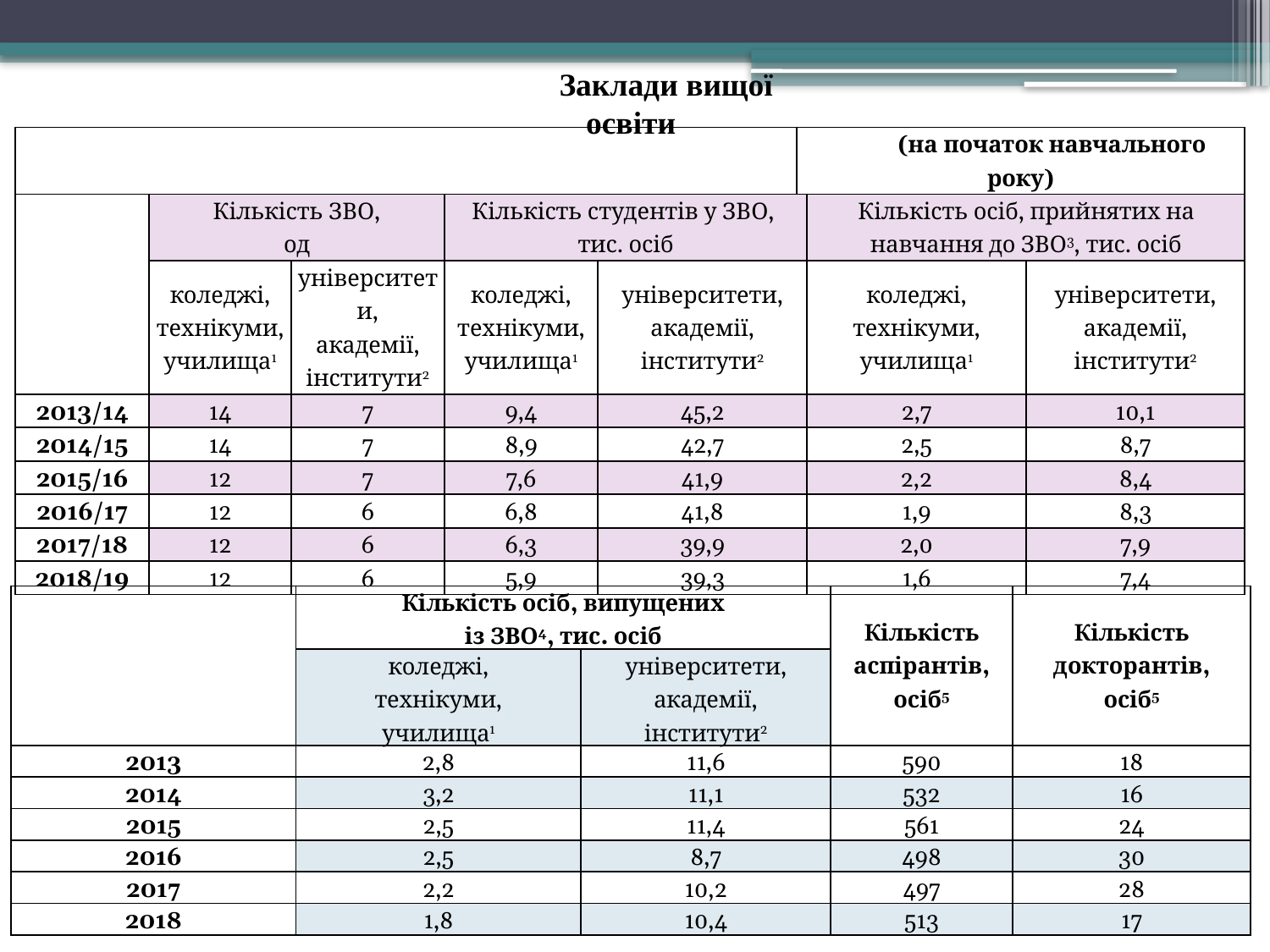

Заклади вищої освіти

|  |  |  |  |  | (на початок навчального року) |  |  |
| --- | --- | --- | --- | --- | --- | --- | --- |
|  | Кількість ЗВО, од |  | Кількість студентів у ЗВО,  тис. осіб |  |  | Кількість осіб, прийнятих на навчання до ЗВО3, тис. осіб |  |
|  | коледжі, технікуми, училища1 | університети, академії, інститути2 | коледжі, технікуми, училища1 | університети, академії, інститути2 |  | коледжі, технікуми, училища1 | університети, академії, інститути2 |
| 2013/14 | 14 | 7 | 9,4 | 45,2 |  | 2,7 | 10,1 |
| 2014/15 | 14 | 7 | 8,9 | 42,7 |  | 2,5 | 8,7 |
| 2015/16 | 12 | 7 | 7,6 | 41,9 |  | 2,2 | 8,4 |
| 2016/17 | 12 | 6 | 6,8 | 41,8 |  | 1,9 | 8,3 |
| 2017/18 | 12 | 6 | 6,3 | 39,9 |  | 2,0 | 7,9 |
| 2018/19 | 12 | 6 | 5,9 | 39,3 |  | 1,6 | 7,4 |
|  | Кількість осіб, випущених із ЗВО4, тис. осіб |  | Кількість аспірантів, осіб5 | Кількість докторантів, осіб5 |
| --- | --- | --- | --- | --- |
|  | коледжі, технікуми, училища1 | університети, академії, інститути2 |  |  |
| 2013 | 2,8 | 11,6 | 590 | 18 |
| 2014 | 3,2 | 11,1 | 532 | 16 |
| 2015 | 2,5 | 11,4 | 561 | 24 |
| 2016 | 2,5 | 8,7 | 498 | 30 |
| 2017 | 2,2 | 10,2 | 497 | 28 |
| 2018 | 1,8 | 10,4 | 513 | 17 |